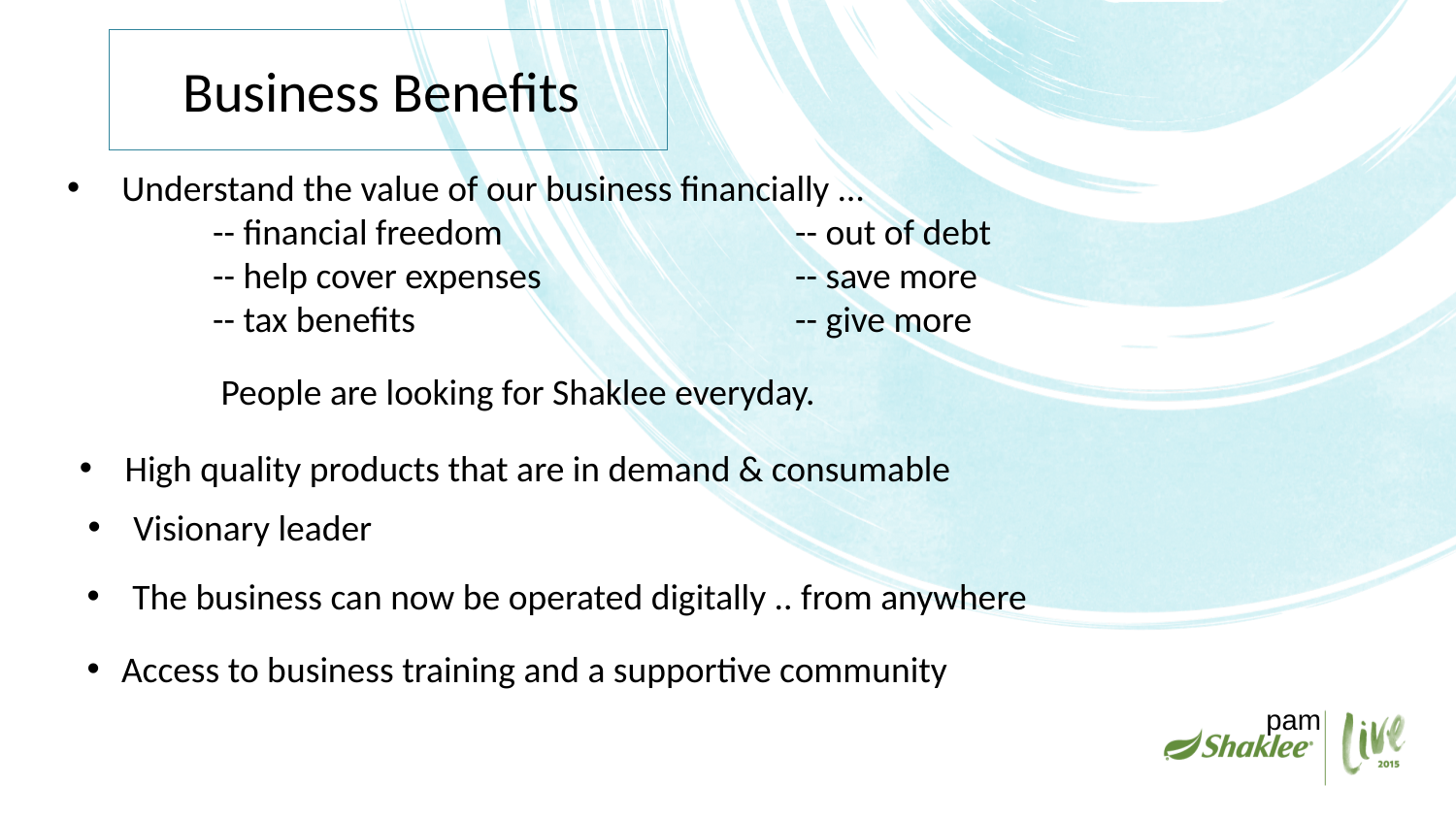

# Business Benefits
Understand the value of our business financially …
	-- financial freedom 		-- out of debt
	-- help cover expenses		-- save more
	-- tax benefits			-- give more

 	 People are looking for Shaklee everyday.

High quality products that are in demand & consumable
Visionary leader
The business can now be operated digitally .. from anywhere
Access to business training and a supportive community
pam